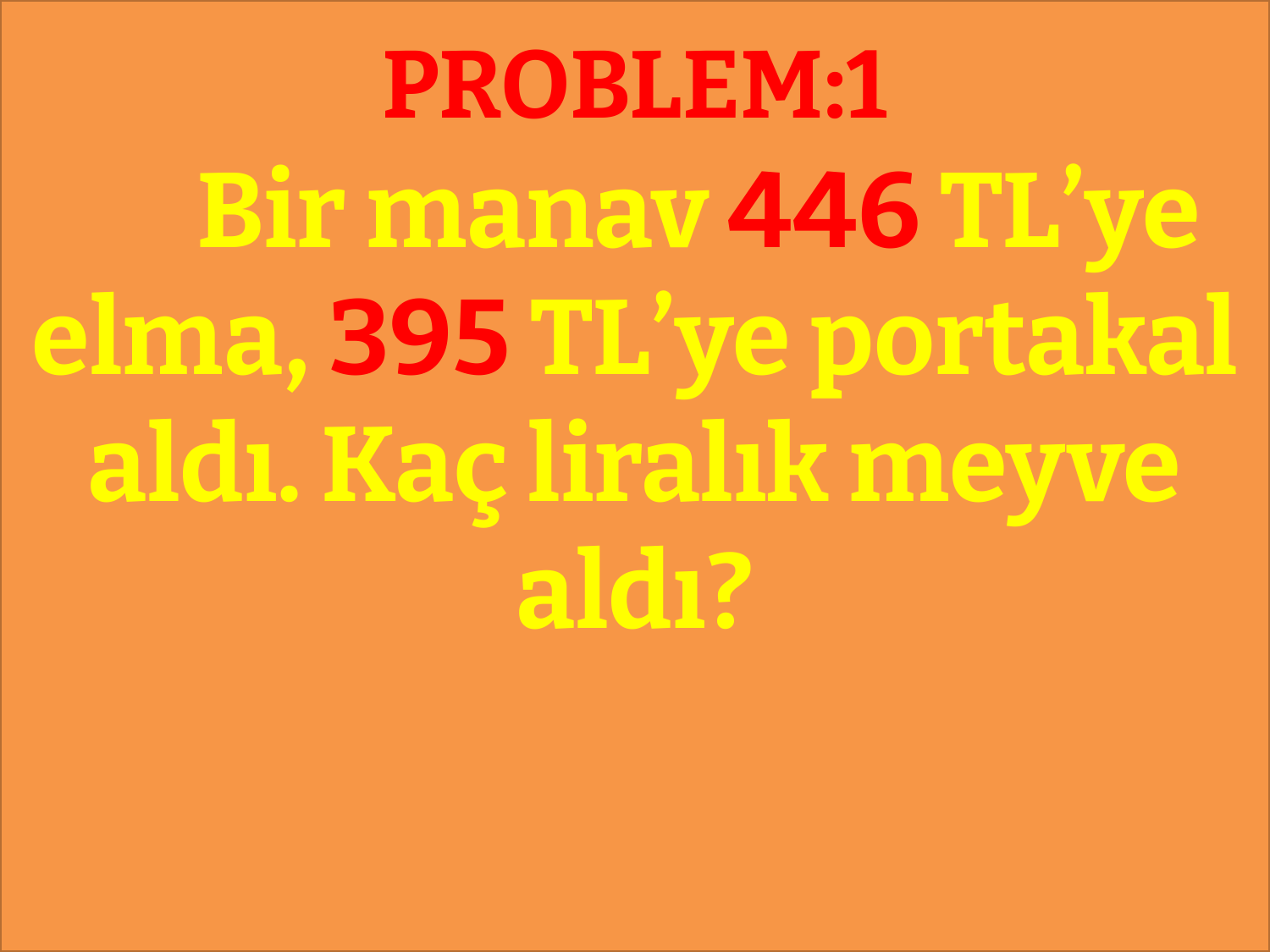

PROBLEM:1
#
 	Bir manav 446 TL’ye elma, 395 TL’ye portakal aldı. Kaç liralık meyve aldı?